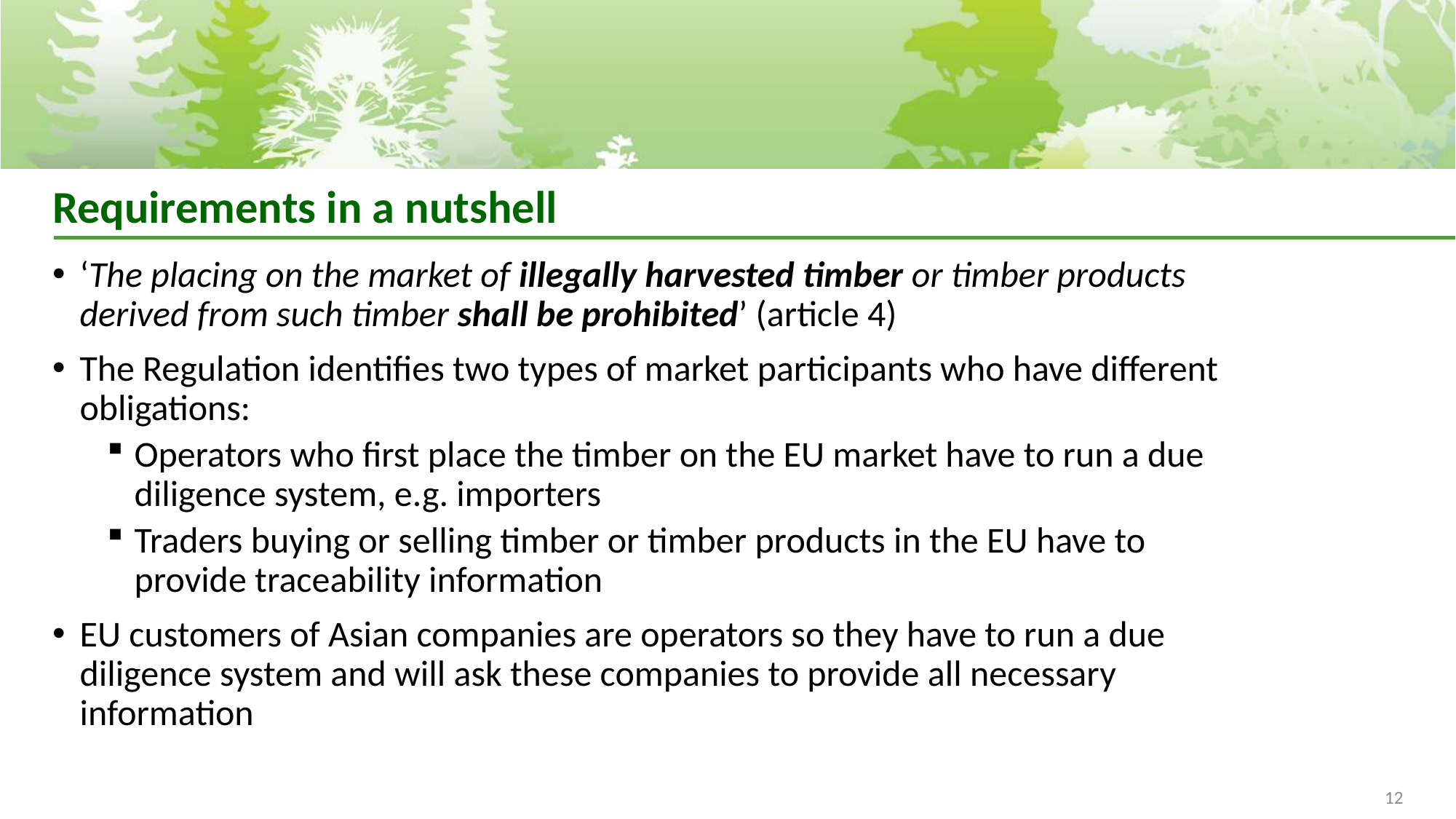

# Requirements in a nutshell
‘The placing on the market of illegally harvested timber or timber products derived from such timber shall be prohibited’ (article 4)
The Regulation identifies two types of market participants who have different obligations:
Operators who first place the timber on the EU market have to run a due diligence system, e.g. importers
Traders buying or selling timber or timber products in the EU have to provide traceability information
EU customers of Asian companies are operators so they have to run a due diligence system and will ask these companies to provide all necessary information
12